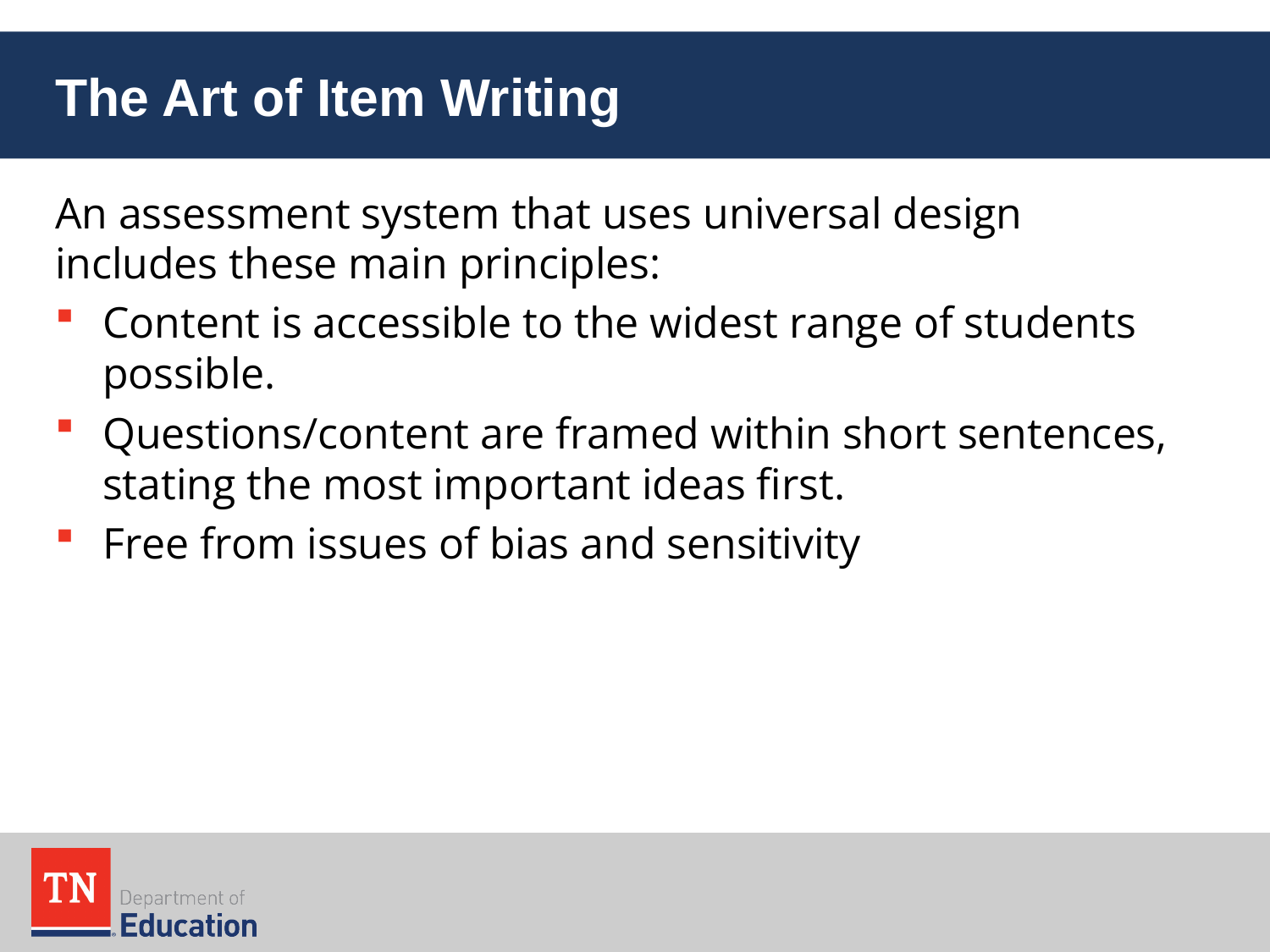

# The Art of Item Writing
An assessment system that uses universal design includes these main principles:
Content is accessible to the widest range of students possible.
Questions/content are framed within short sentences, stating the most important ideas first.
Free from issues of bias and sensitivity